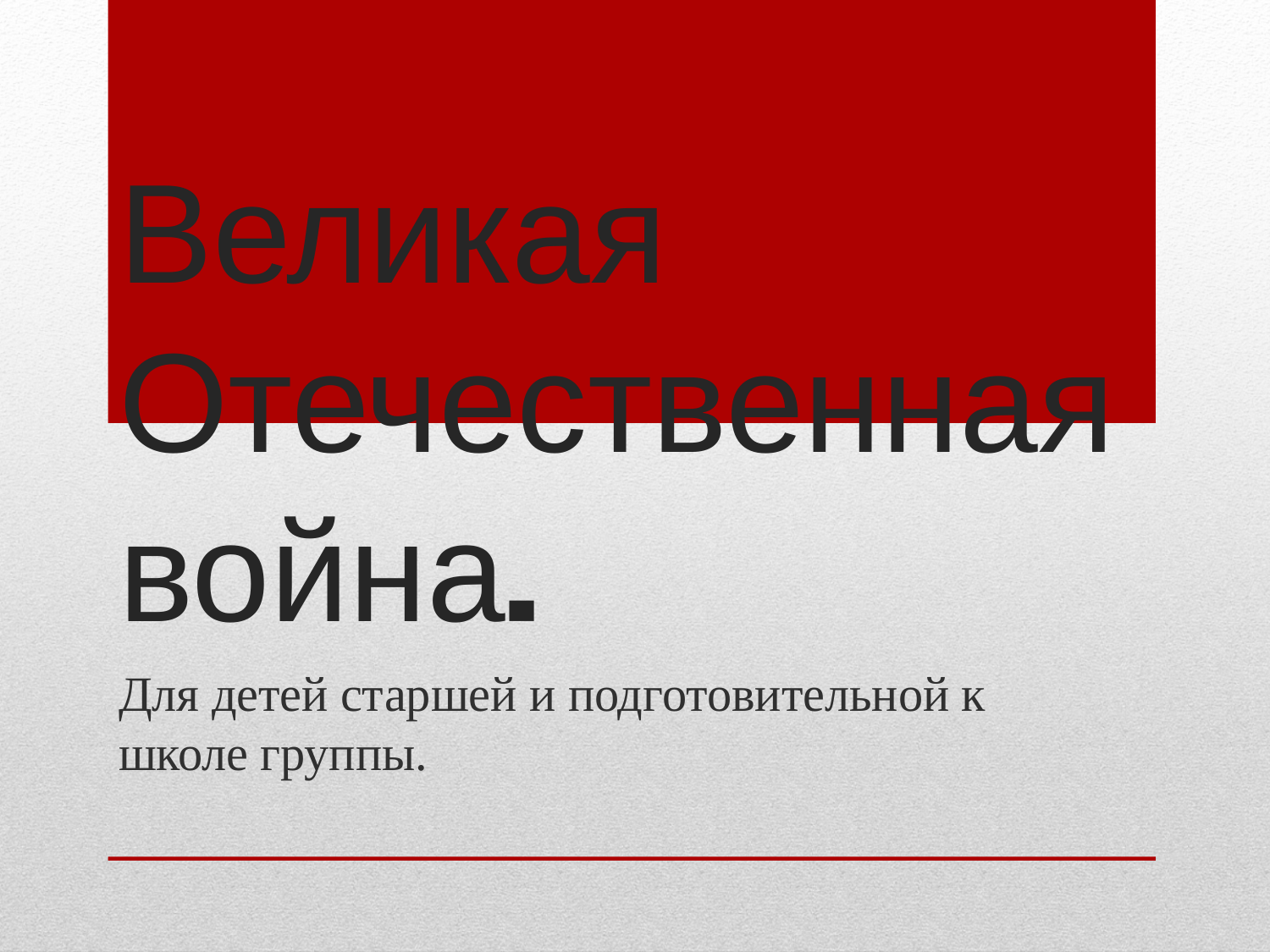

# Великая Отечественная война.
Для детей старшей и подготовительной к школе группы.